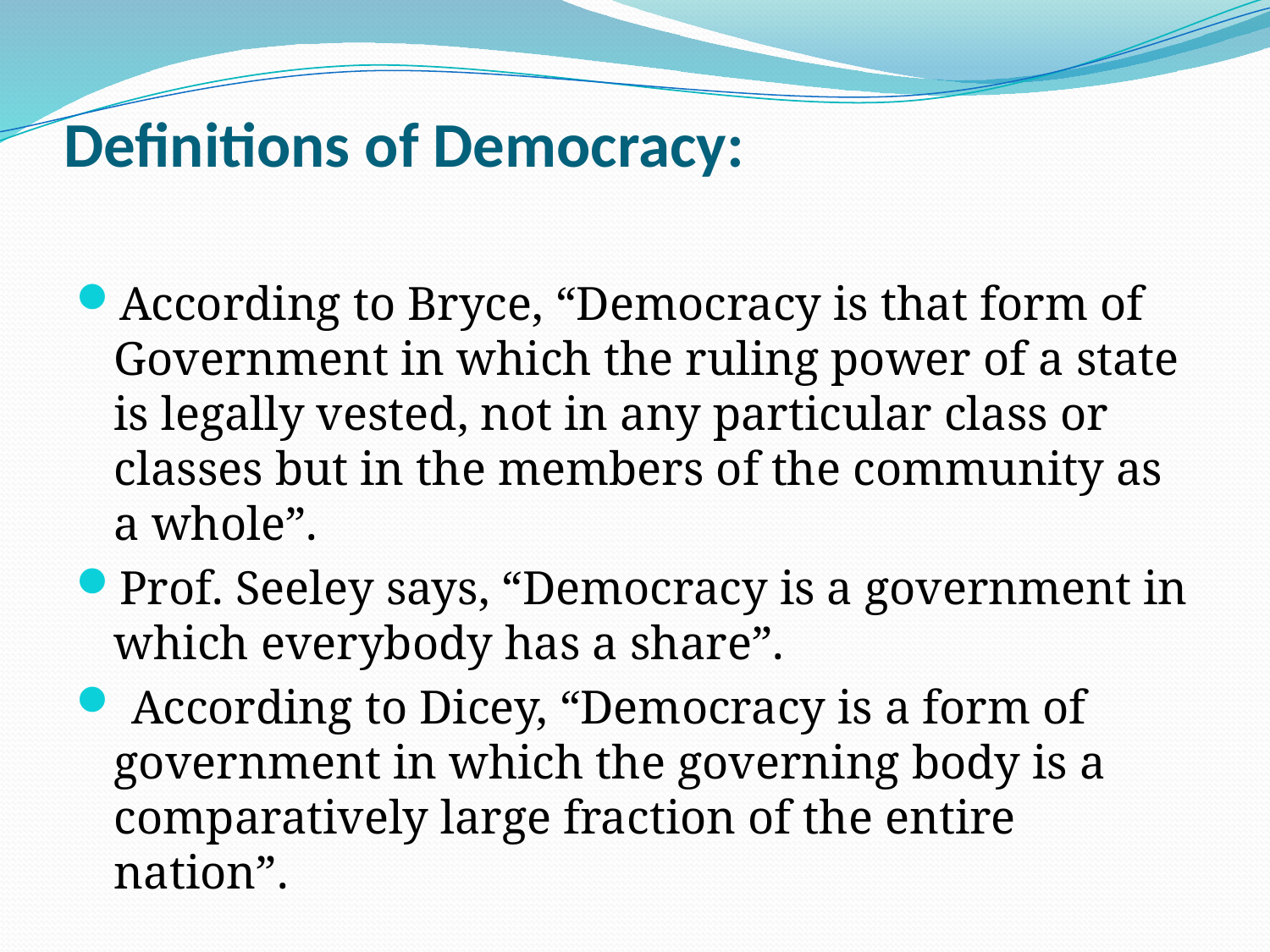

# Definitions of Democracy:
According to Bryce, “Democracy is that form of Government in which the ruling power of a state is legally vested, not in any particular class or classes but in the members of the community as a whole”.
Prof. Seeley says, “Democracy is a government in which everybody has a share”.
 According to Dicey, “Democracy is a form of government in which the governing body is a comparatively large fraction of the entire nation”.